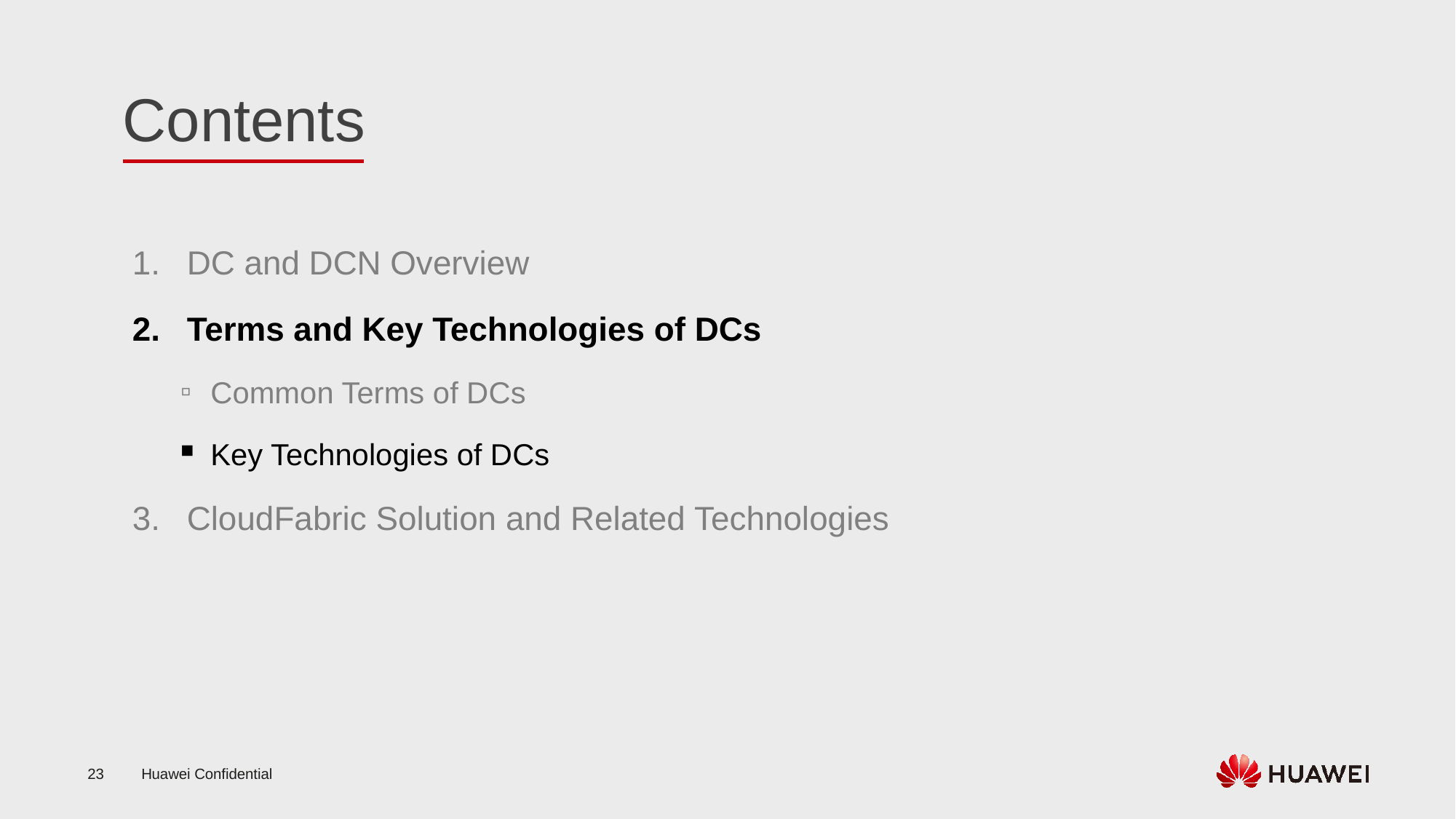

DC and DCN Overview
Terms and Key Technologies of DCs
Common Terms of DCs
Key Technologies of DCs
CloudFabric Solution and Related Technologies